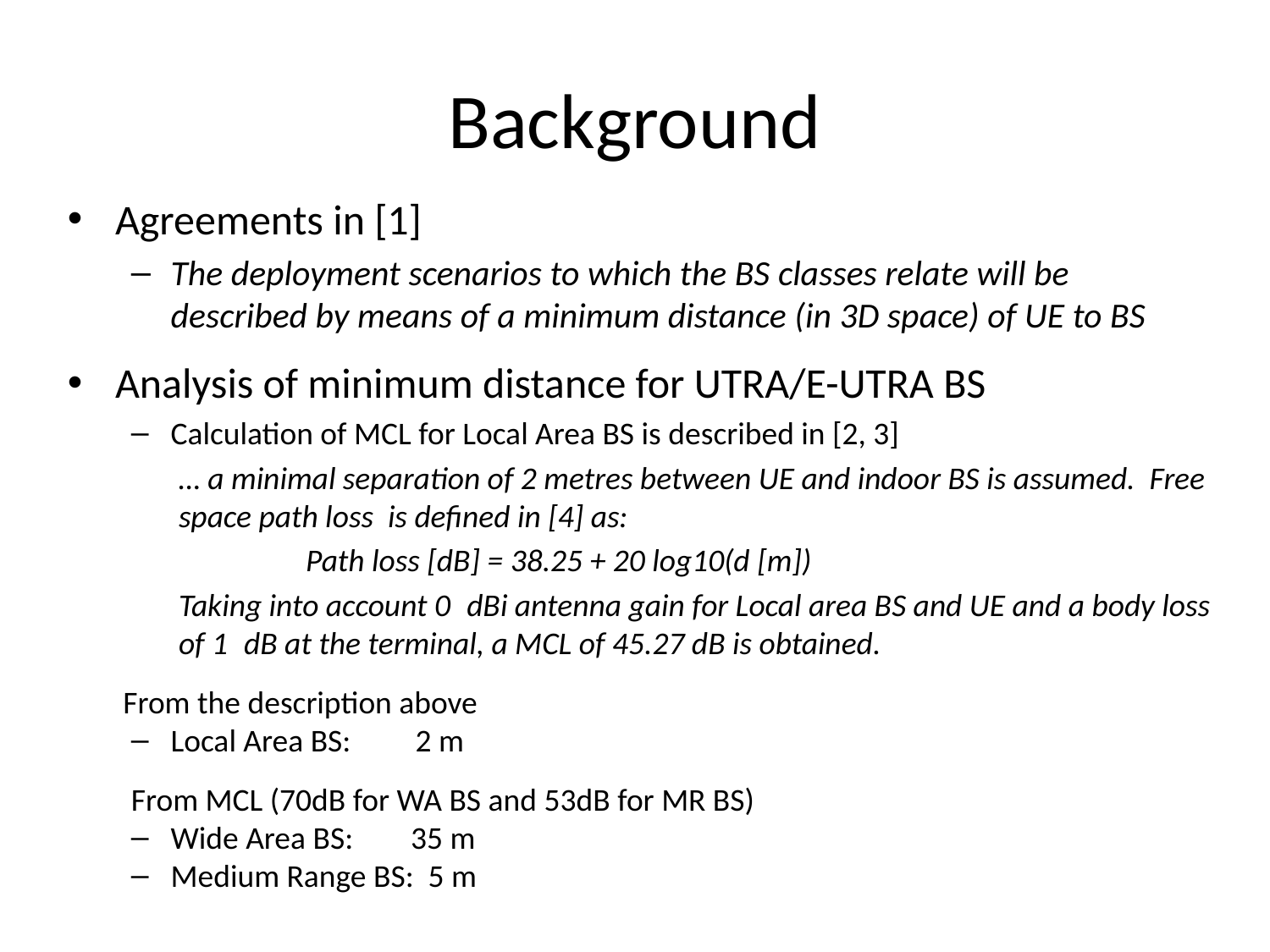

# Background
Agreements in [1]
The deployment scenarios to which the BS classes relate will be described by means of a minimum distance (in 3D space) of UE to BS
Analysis of minimum distance for UTRA/E-UTRA BS
Calculation of MCL for Local Area BS is described in [2, 3]
… a minimal separation of 2 metres between UE and indoor BS is assumed.  Free space path loss  is defined in [4] as:
	Path loss [dB] = 38.25 + 20 log10(d [m])
Taking into account 0 dBi antenna gain for Local area BS and UE and a body loss of 1 dB at the terminal, a MCL of 45.27 dB is obtained.
From the description above
Local Area BS:         2 m
From MCL (70dB for WA BS and 53dB for MR BS)
Wide Area BS:        35 m
Medium Range BS:  5 m